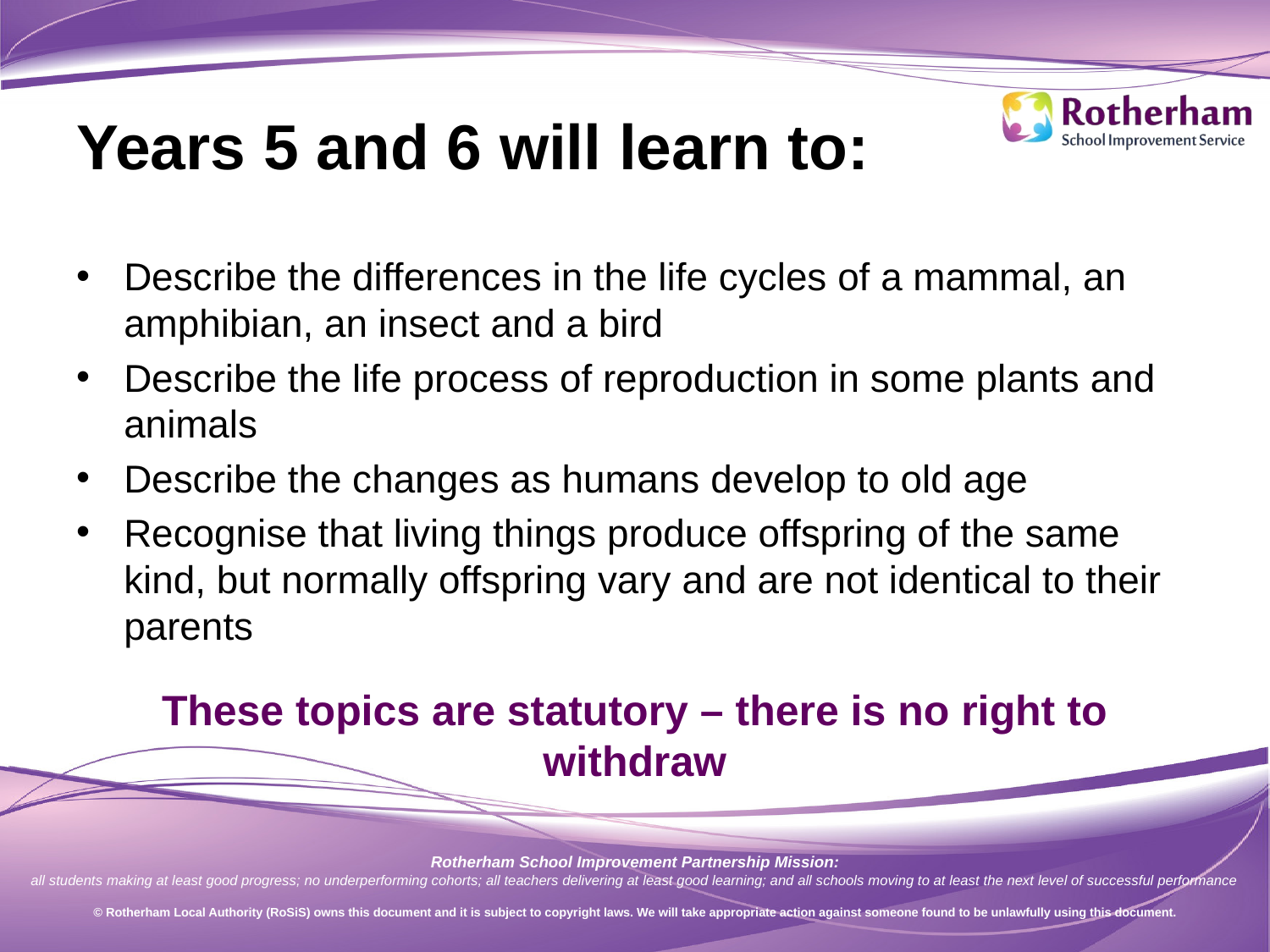

# Years 5 and 6 will learn to:
Describe the differences in the life cycles of a mammal, an amphibian, an insect and a bird
Describe the life process of reproduction in some plants and animals
Describe the changes as humans develop to old age
Recognise that living things produce offspring of the same kind, but normally offspring vary and are not identical to their parents

These topics are statutory – there is no right to withdraw